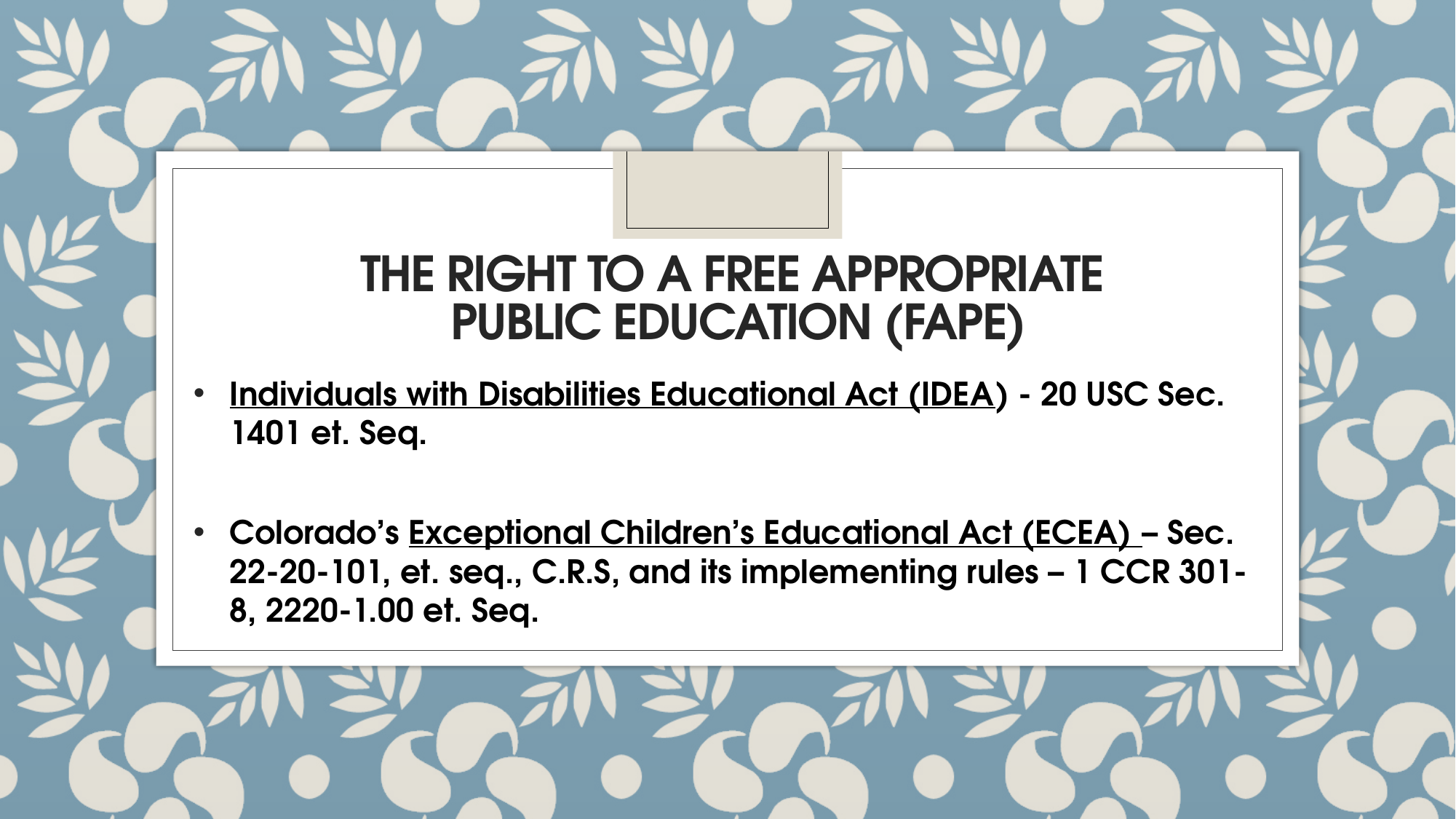

# The right to a free appropriate Public education (FAPE)
Individuals with Disabilities Educational Act (IDEA) - 20 USC Sec. 1401 et. Seq.

Colorado’s Exceptional Children’s Educational Act (ECEA) – Sec. 22-20-101, et. seq., C.R.S, and its implementing rules – 1 CCR 301-8, 2220-1.00 et. Seq.